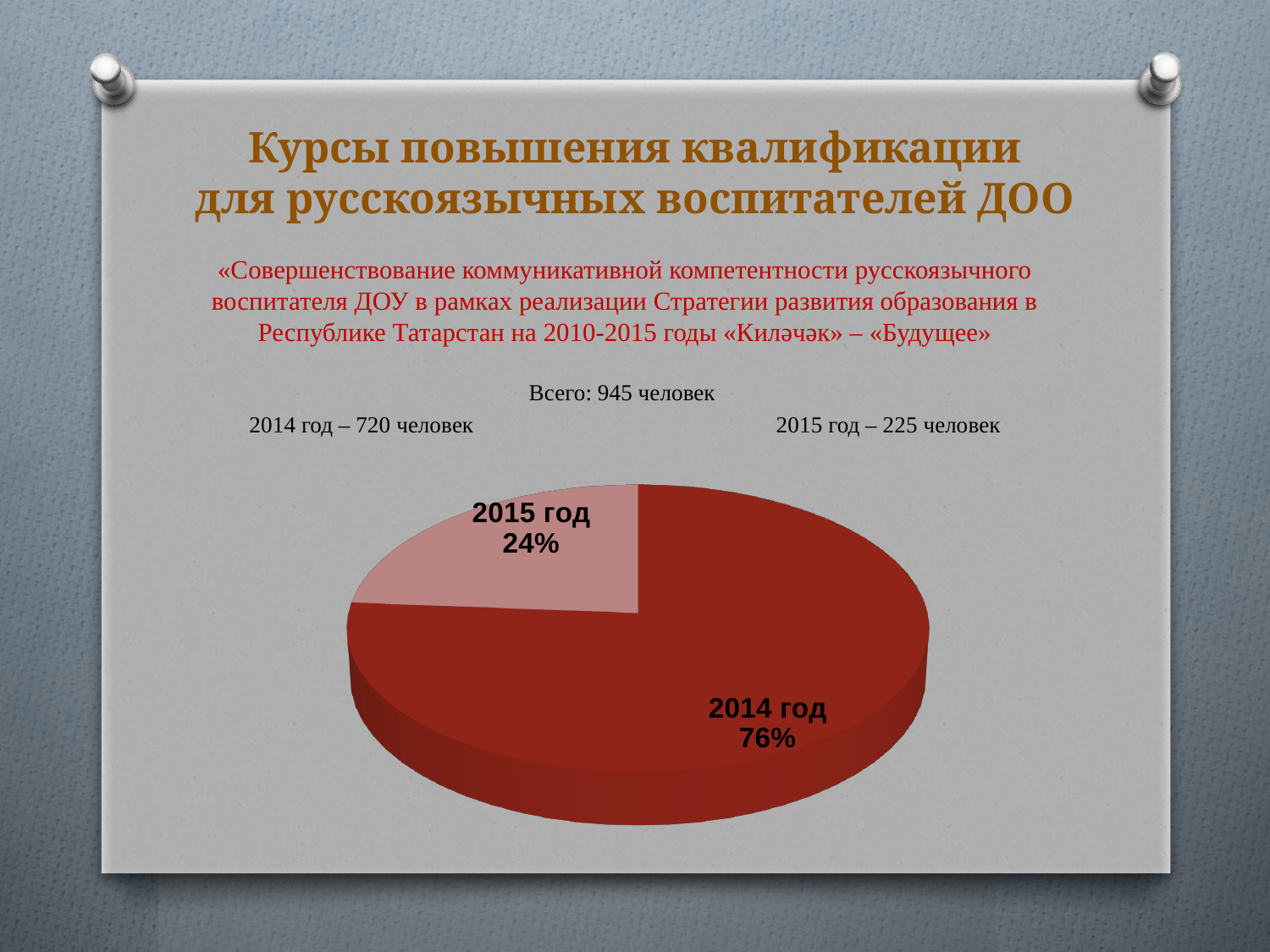

Курсы повышения квалификации
для русскоязычных воспитателей ДОО
«Совершенствование коммуникативной компетентности русскоязычного воспитателя ДОУ в рамках реализации Стратегии развития образования в Республике Татарстан на 2010-2015 годы «Киләчәк» – «Будущее»

Всего: 945 человек
2014 год – 720 человек                                                     2015 год – 225 человек

[unsupported chart]